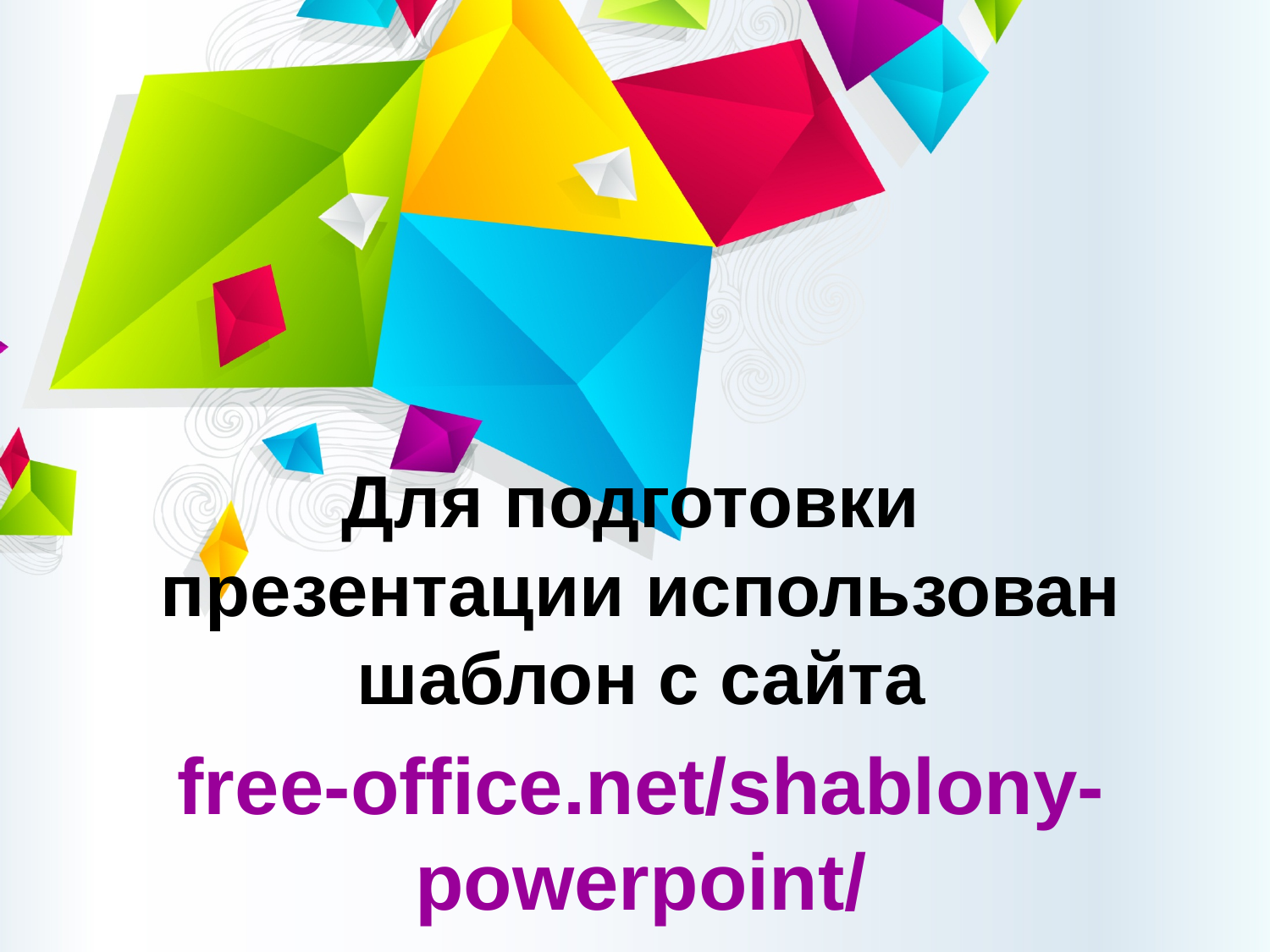

Для подготовки
презентации использован шаблон с сайта
free-office.net/shablony-powerpoint/